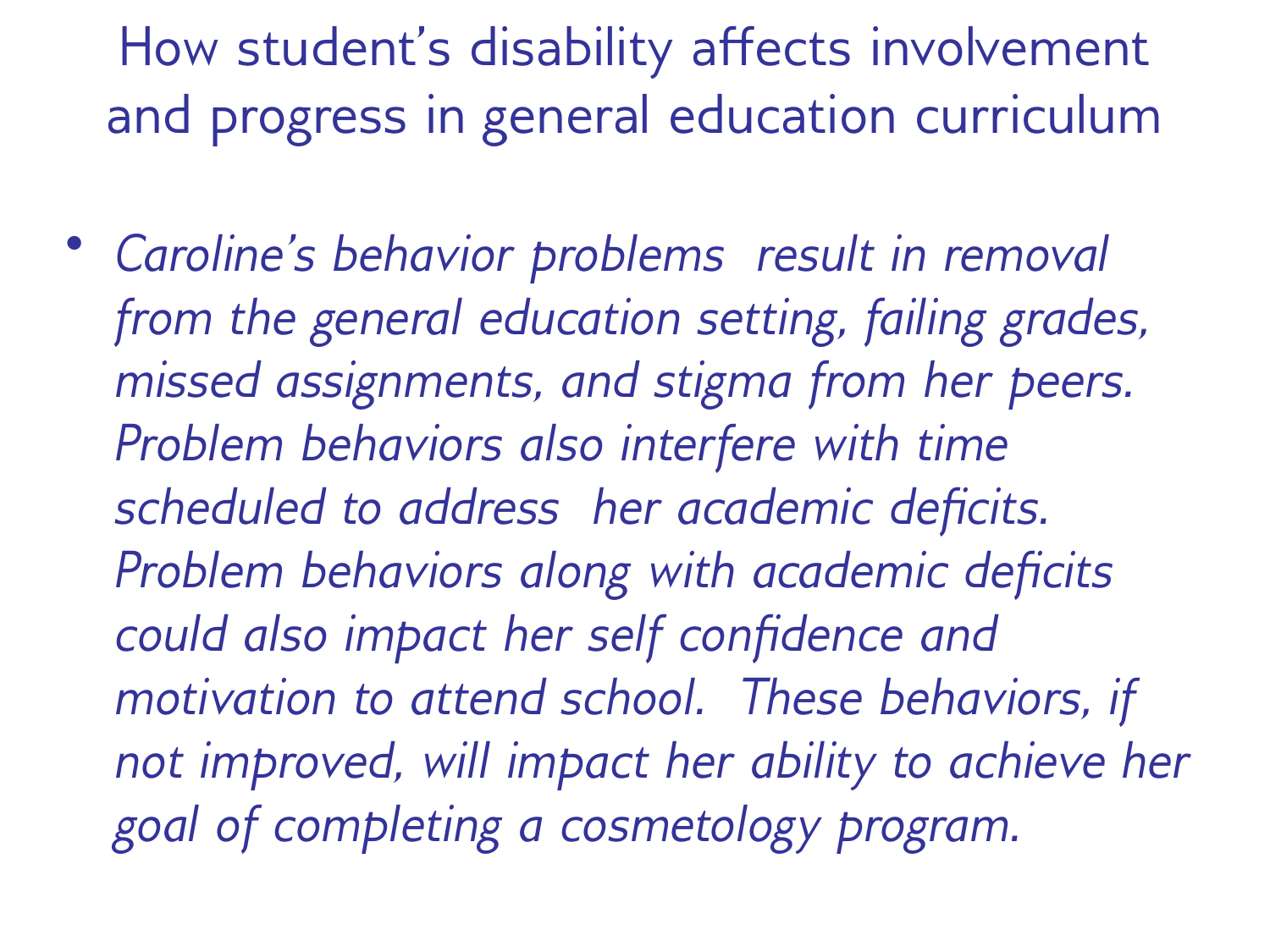

# How student’s disability affects involvement and progress in general education curriculum
Caroline’s behavior problems  result in removal from the general education setting, failing grades, missed assignments, and stigma from her peers.  Problem behaviors also interfere with time scheduled to address  her academic deficits.  Problem behaviors along with academic deficits  could also impact her self confidence and motivation to attend school.  These behaviors, if not improved, will impact her ability to achieve her goal of completing a cosmetology program.